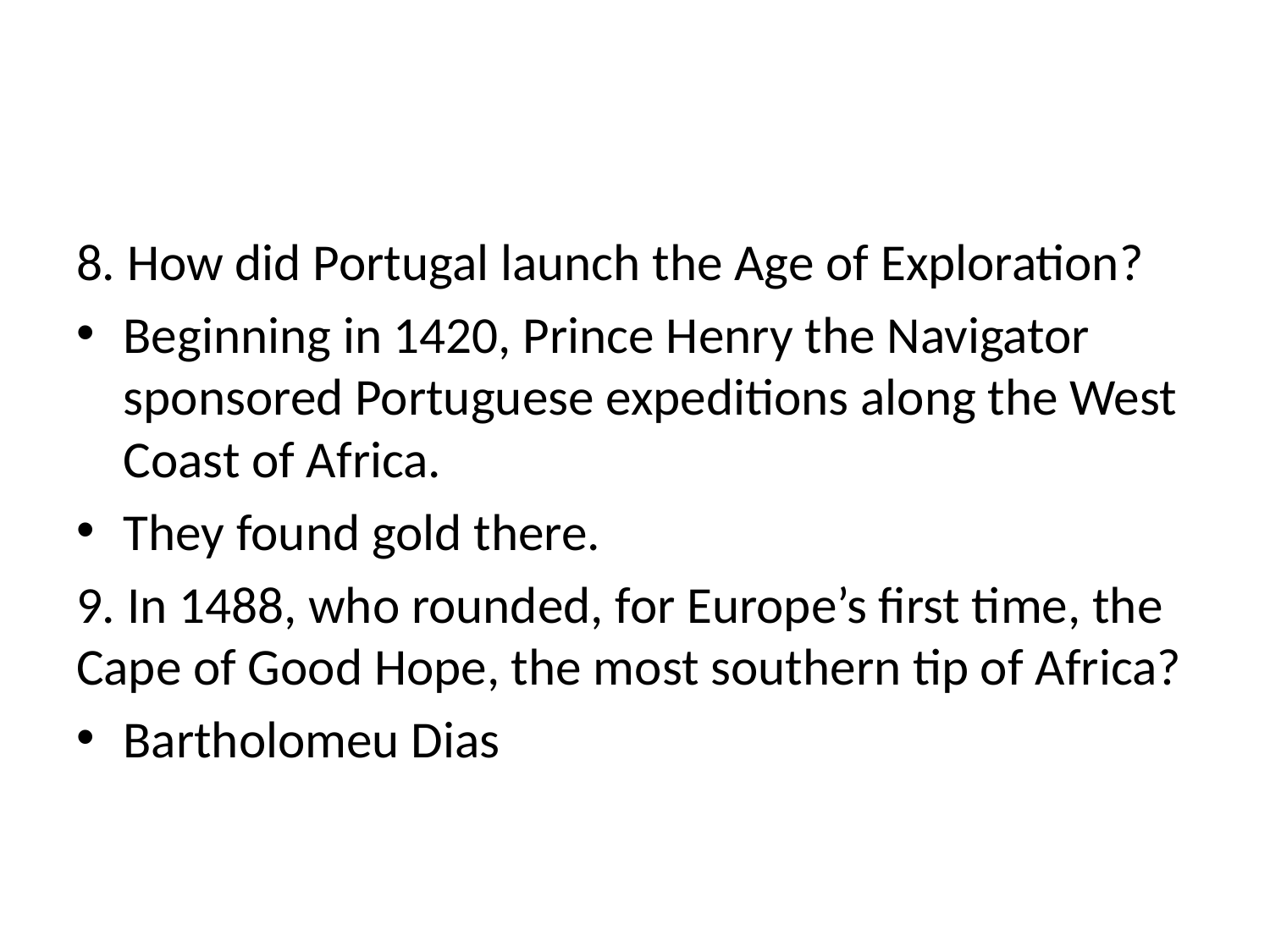

#
8. How did Portugal launch the Age of Exploration?
Beginning in 1420, Prince Henry the Navigator sponsored Portuguese expeditions along the West Coast of Africa.
They found gold there.
9. In 1488, who rounded, for Europe’s first time, the Cape of Good Hope, the most southern tip of Africa?
Bartholomeu Dias